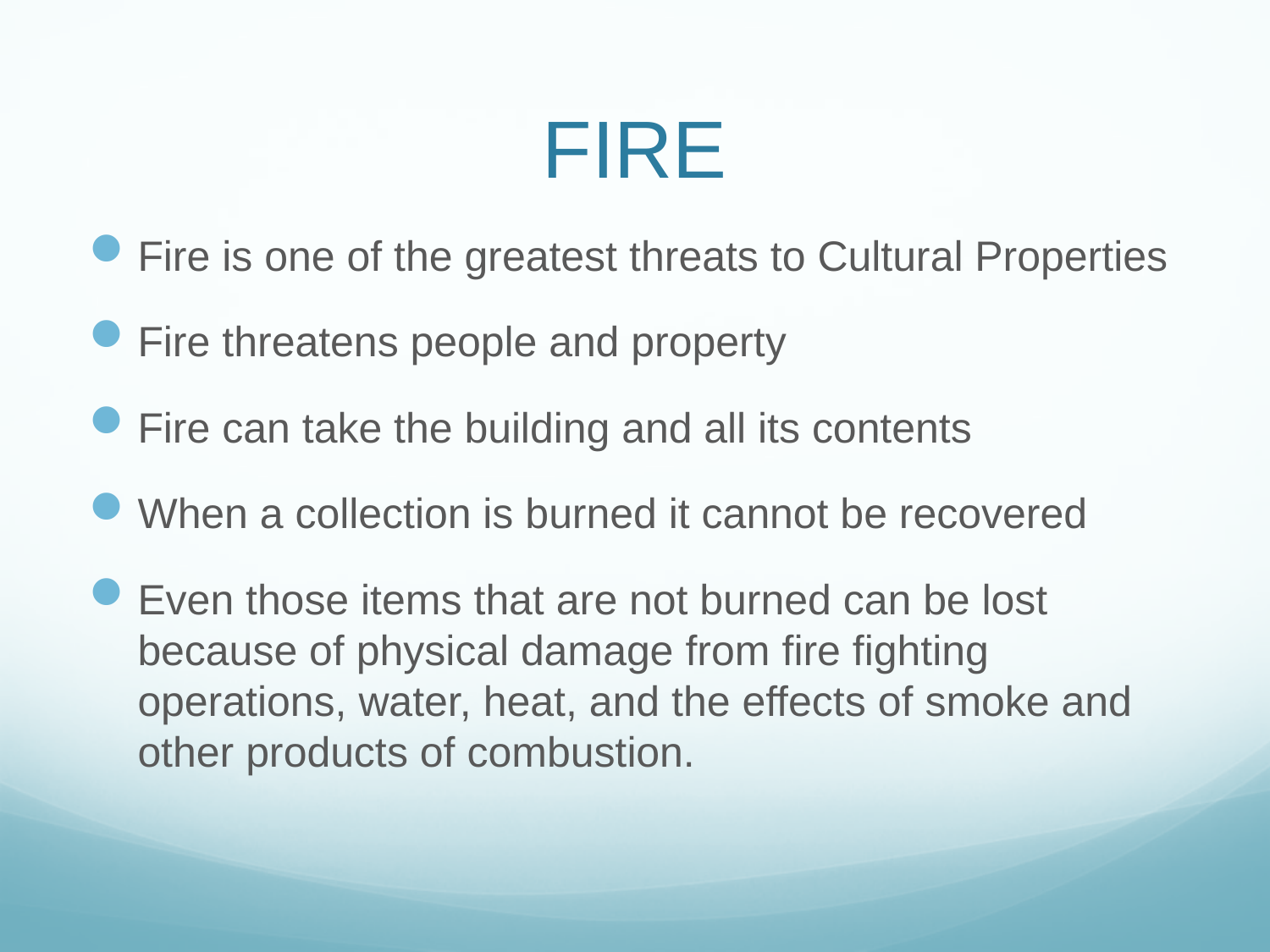

# FIRE
Fire is one of the greatest threats to Cultural Properties
Fire threatens people and property
Fire can take the building and all its contents
When a collection is burned it cannot be recovered
Even those items that are not burned can be lost because of physical damage from fire fighting operations, water, heat, and the effects of smoke and other products of combustion.